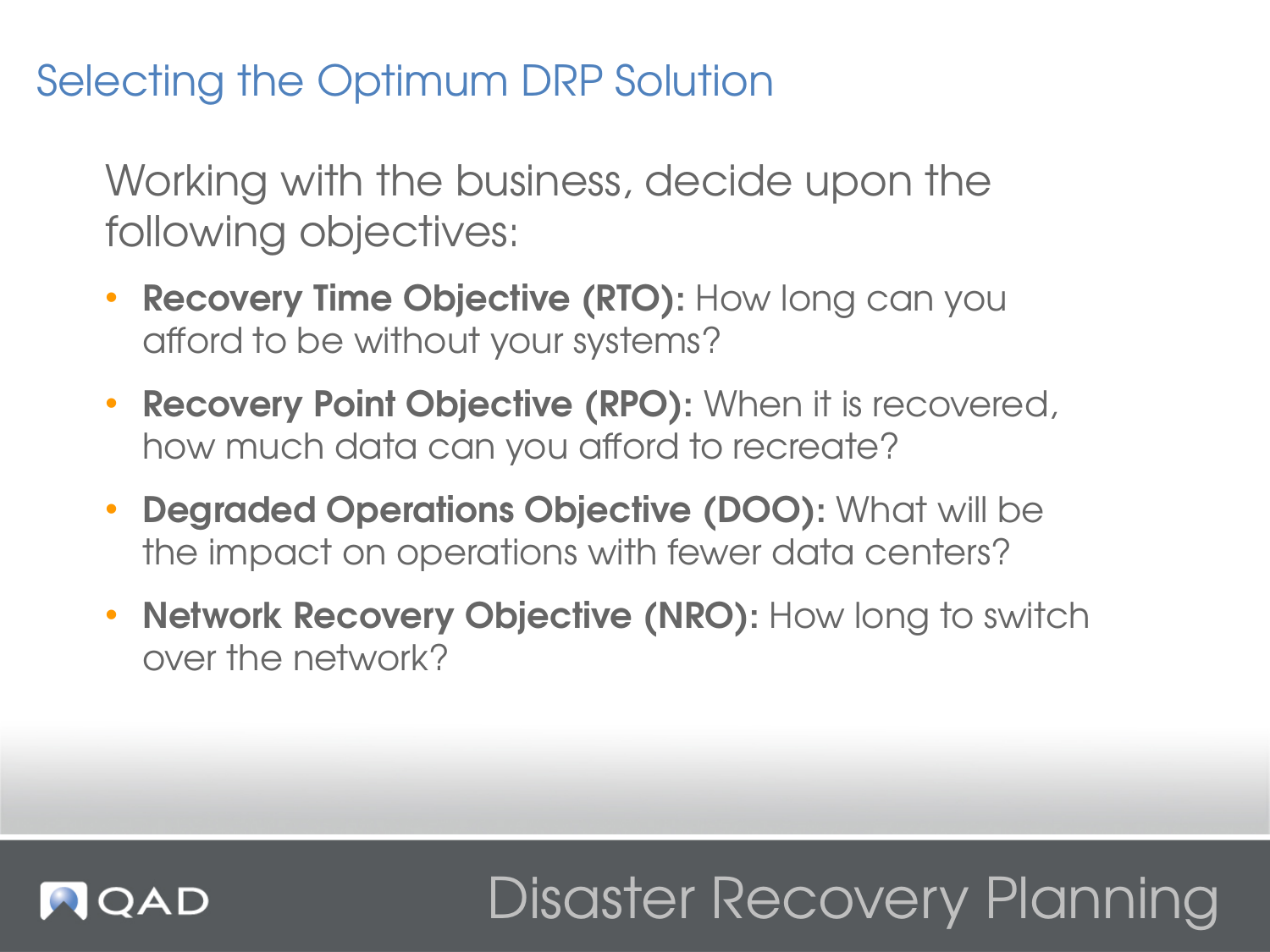

Selecting the Optimum DRP Solution
Working with the business, decide upon the following objectives:
Recovery Time Objective (RTO): How long can you afford to be without your systems?
Recovery Point Objective (RPO): When it is recovered, how much data can you afford to recreate?
Degraded Operations Objective (DOO): What will be the impact on operations with fewer data centers?
Network Recovery Objective (NRO): How long to switch over the network?

# Disaster Recovery Planning